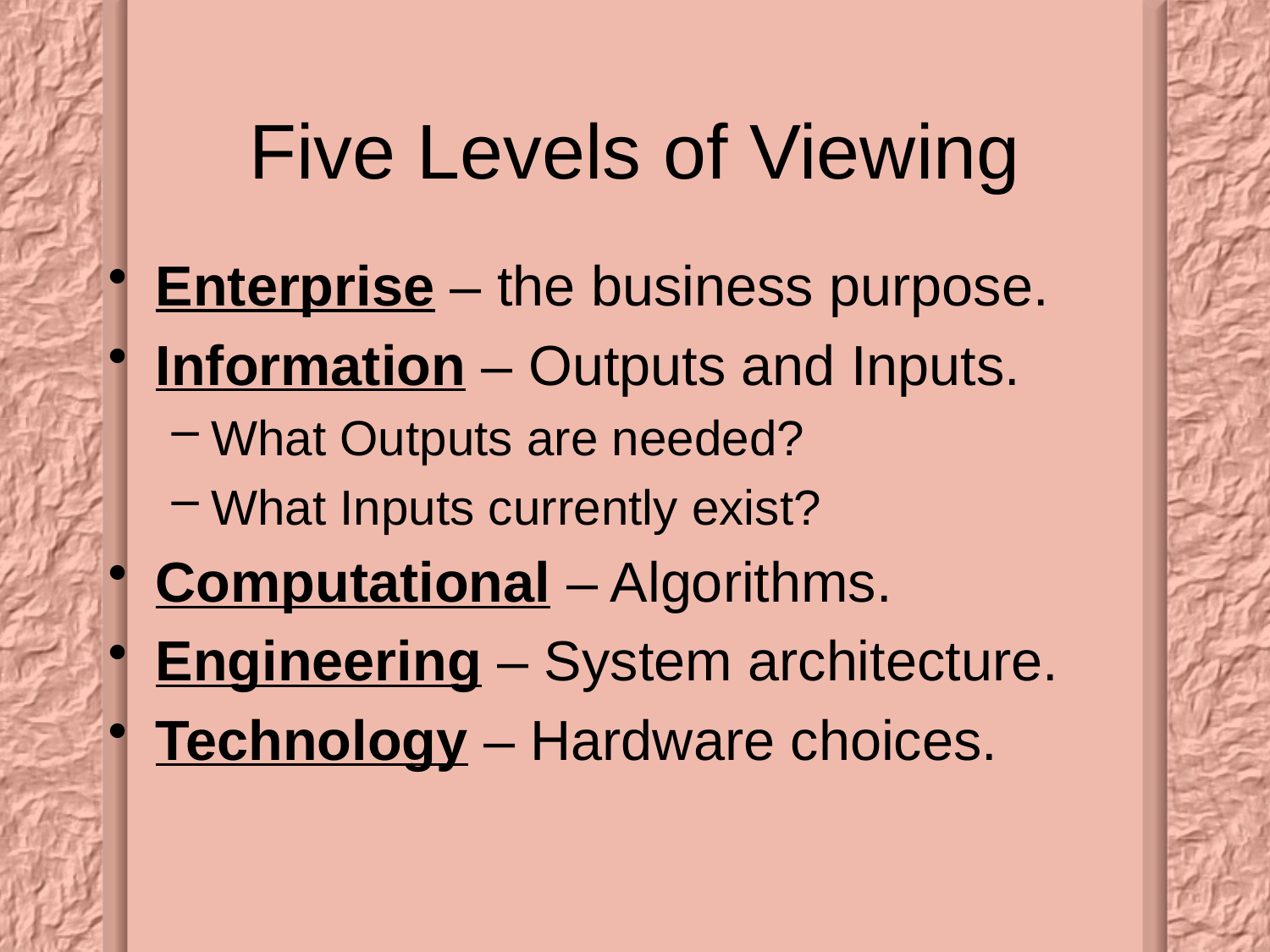

# Five Levels of Viewing
Enterprise – the business purpose.
Information – Outputs and Inputs.
What Outputs are needed?
What Inputs currently exist?
Computational – Algorithms.
Engineering – System architecture.
Technology – Hardware choices.